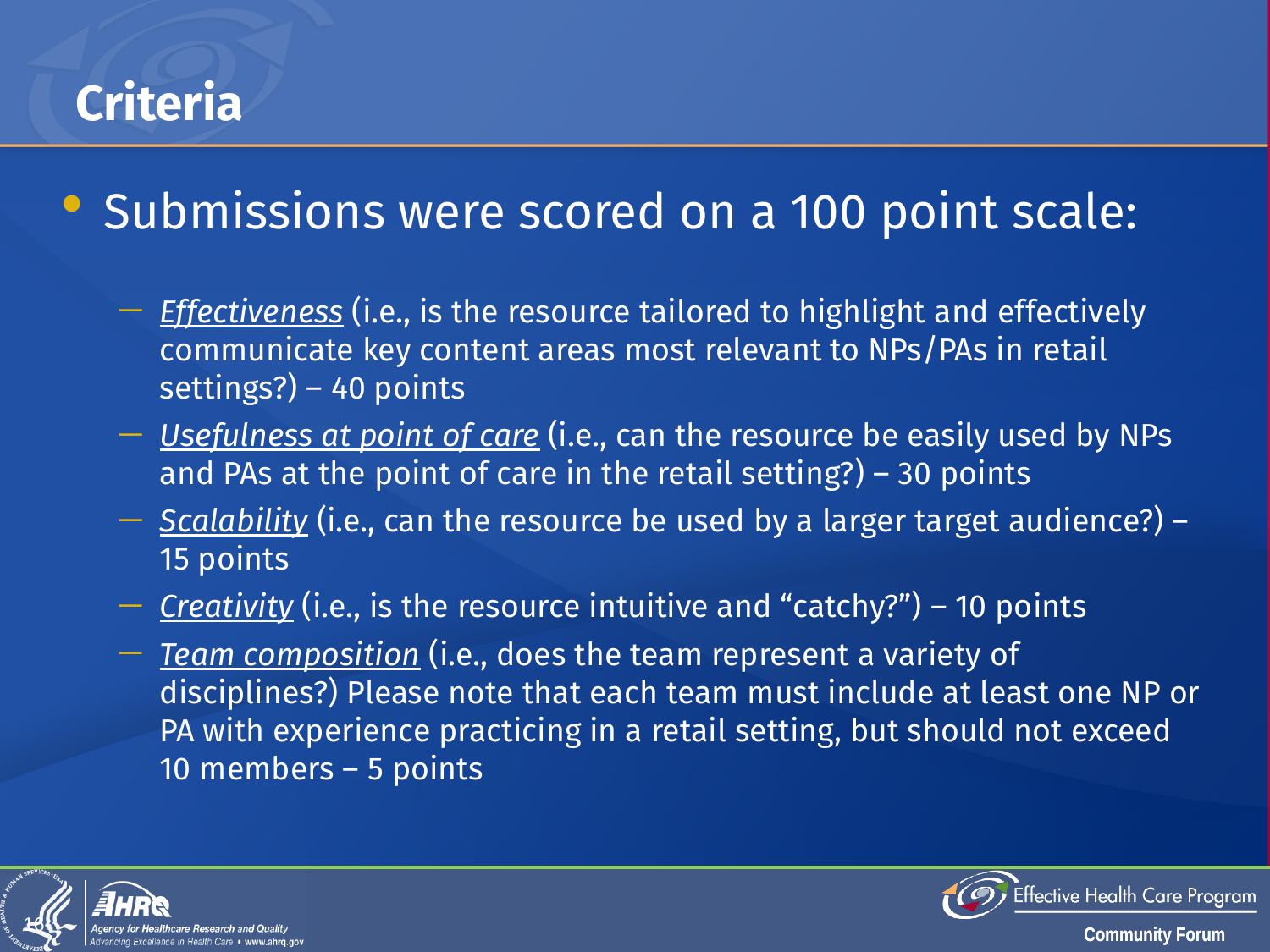

# Criteria
Submissions were scored on a 100 point scale:
Effectiveness (i.e., is the resource tailored to highlight and effectively communicate key content areas most relevant to NPs/PAs in retail settings?) – 40 points
Usefulness at point of care (i.e., can the resource be easily used by NPs and PAs at the point of care in the retail setting?) – 30 points
Scalability (i.e., can the resource be used by a larger target audience?) – 15 points
Creativity (i.e., is the resource intuitive and “catchy?”) – 10 points
Team composition (i.e., does the team represent a variety of disciplines?) Please note that each team must include at least one NP or PA with experience practicing in a retail setting, but should not exceed 10 members – 5 points
16